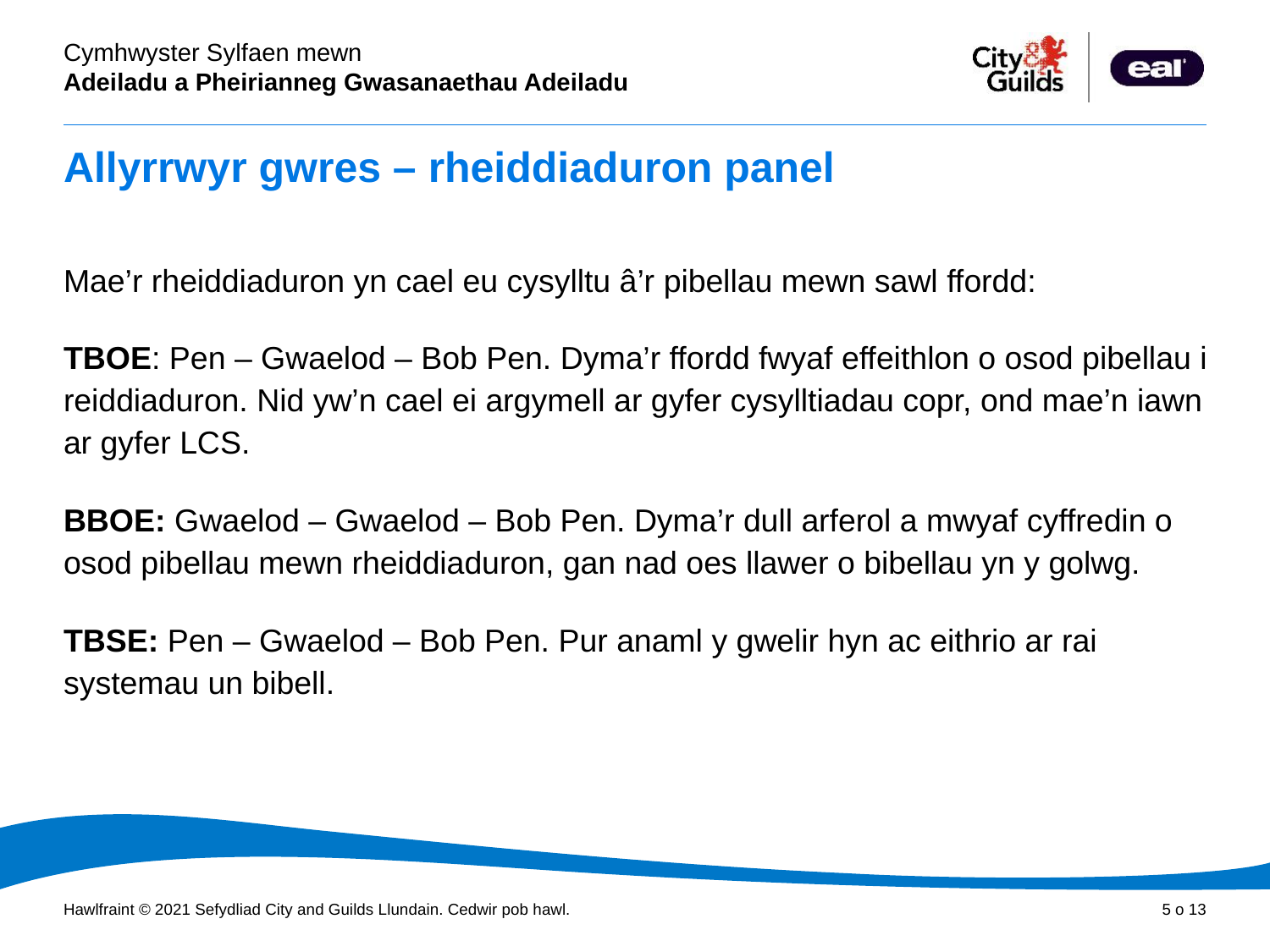

# Allyrrwyr gwres – rheiddiaduron panel
Mae’r rheiddiaduron yn cael eu cysylltu â’r pibellau mewn sawl ffordd:
TBOE: Pen – Gwaelod – Bob Pen. Dyma’r ffordd fwyaf effeithlon o osod pibellau i reiddiaduron. Nid yw’n cael ei argymell ar gyfer cysylltiadau copr, ond mae’n iawn ar gyfer LCS.
BBOE: Gwaelod – Gwaelod – Bob Pen. Dyma’r dull arferol a mwyaf cyffredin o osod pibellau mewn rheiddiaduron, gan nad oes llawer o bibellau yn y golwg.
TBSE: Pen – Gwaelod – Bob Pen. Pur anaml y gwelir hyn ac eithrio ar rai systemau un bibell.